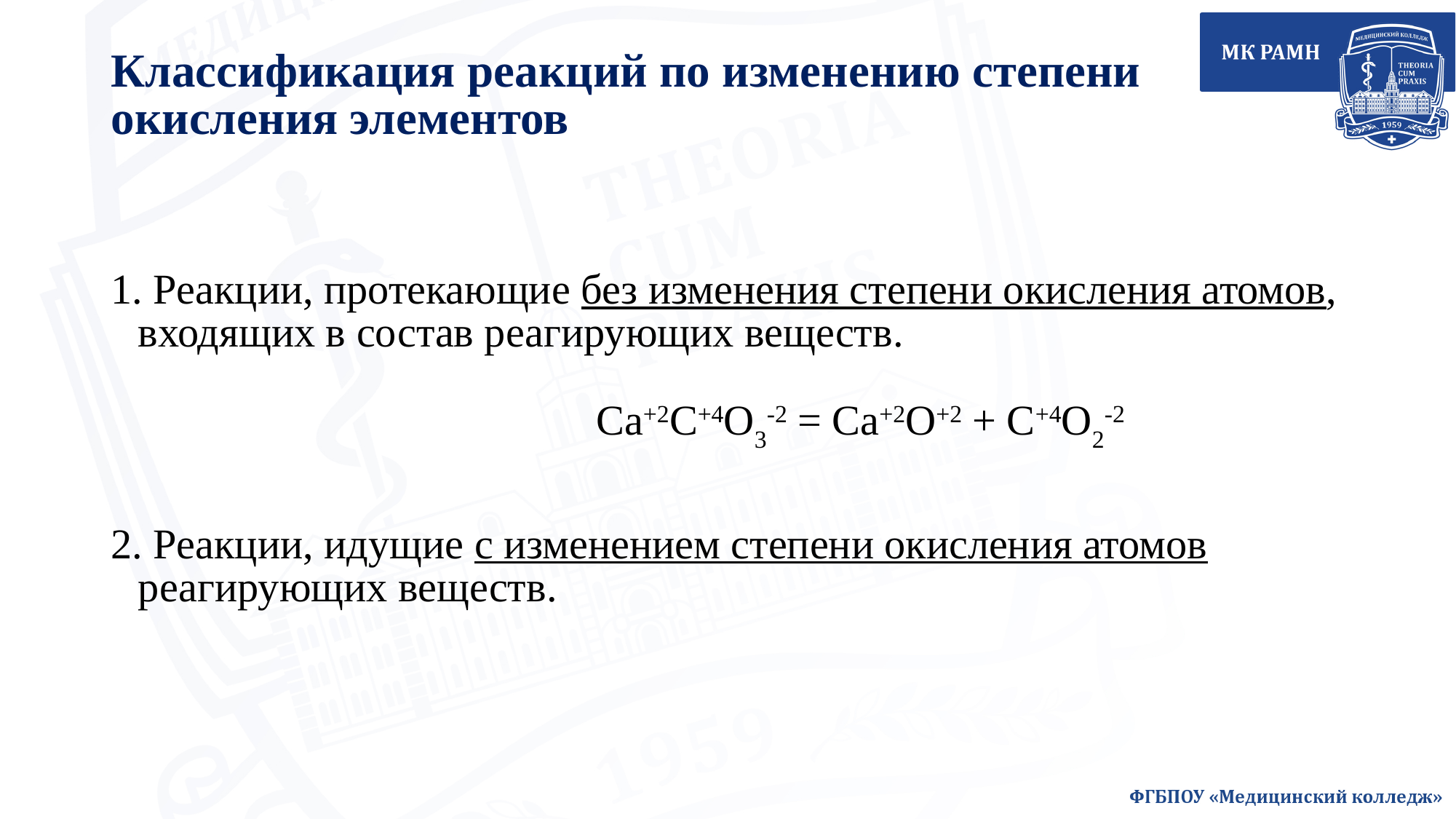

# Классификация реакций по изменению степени окисления элементов

1. Реакции, протекающие без изменения степени окисления атомов, входящих в состав реагирующих веществ.

                                              Ca+2C+4O3-2 = Ca+2O+2 + C+4O2-2

2. Реакции, идущие с изменением степени окисления атомов реагирующих веществ.